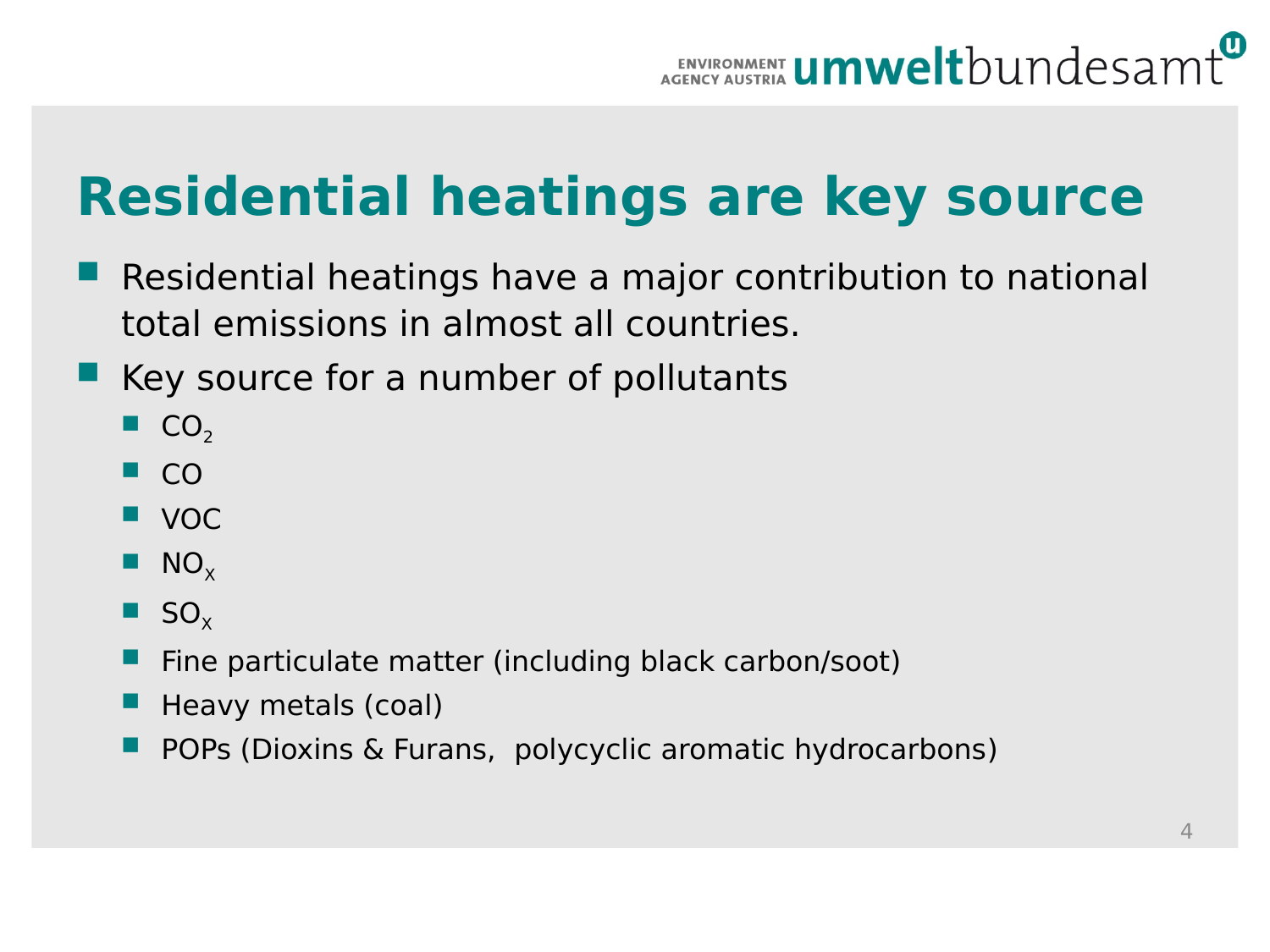

# Residential heatings are key source
Residential heatings have a major contribution to national total emissions in almost all countries.
Key source for a number of pollutants
CO2
CO
VOC
NOX
SOX
Fine particulate matter (including black carbon/soot)
Heavy metals (coal)
POPs (Dioxins & Furans,  polycyclic aromatic hydrocarbons)
4